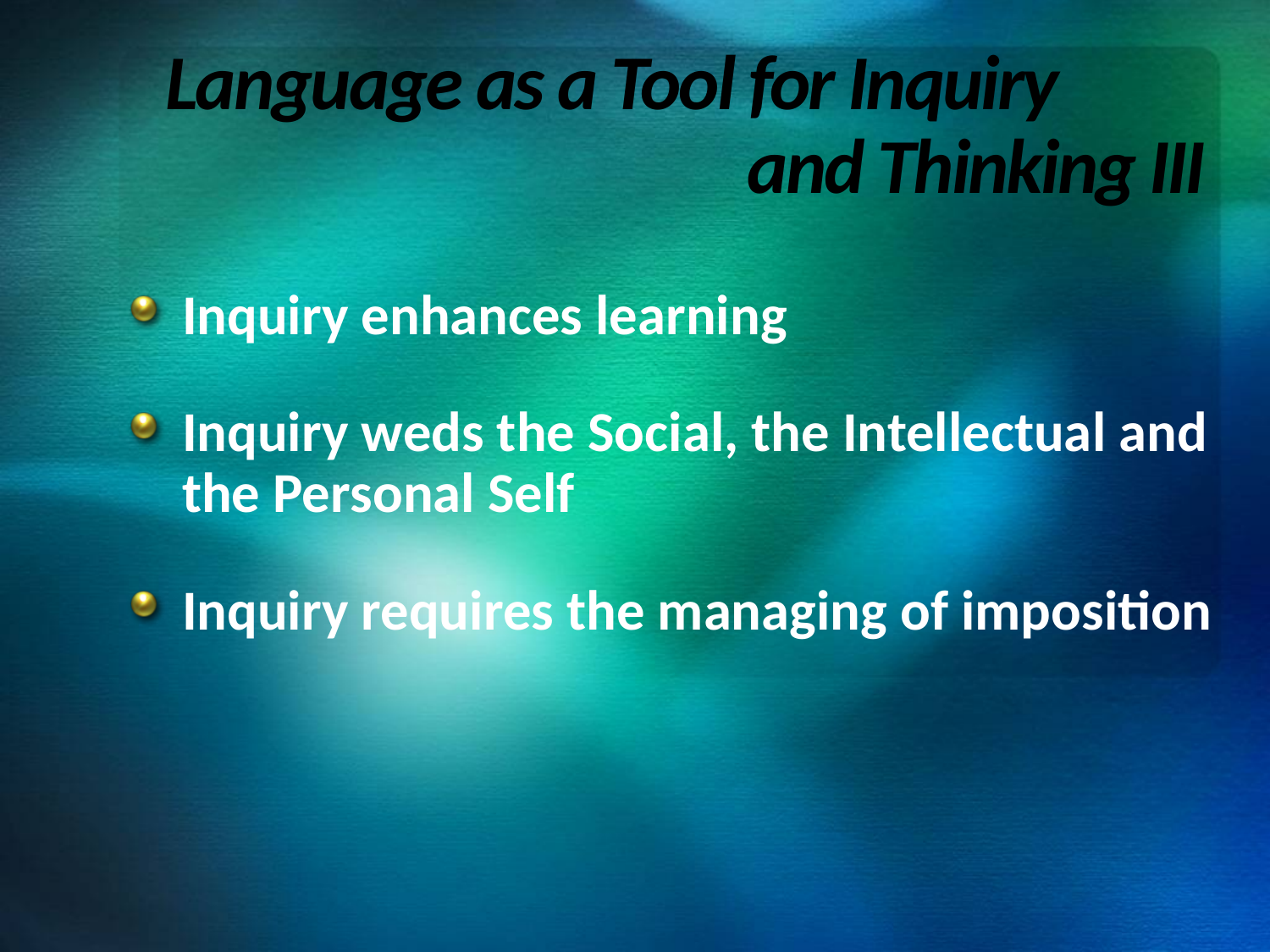

# Language as a Tool for Inquiry           and Thinking III
Inquiry enhances learning

Inquiry weds the Social, the Intellectual and the Personal Self

Inquiry requires the managing of imposition